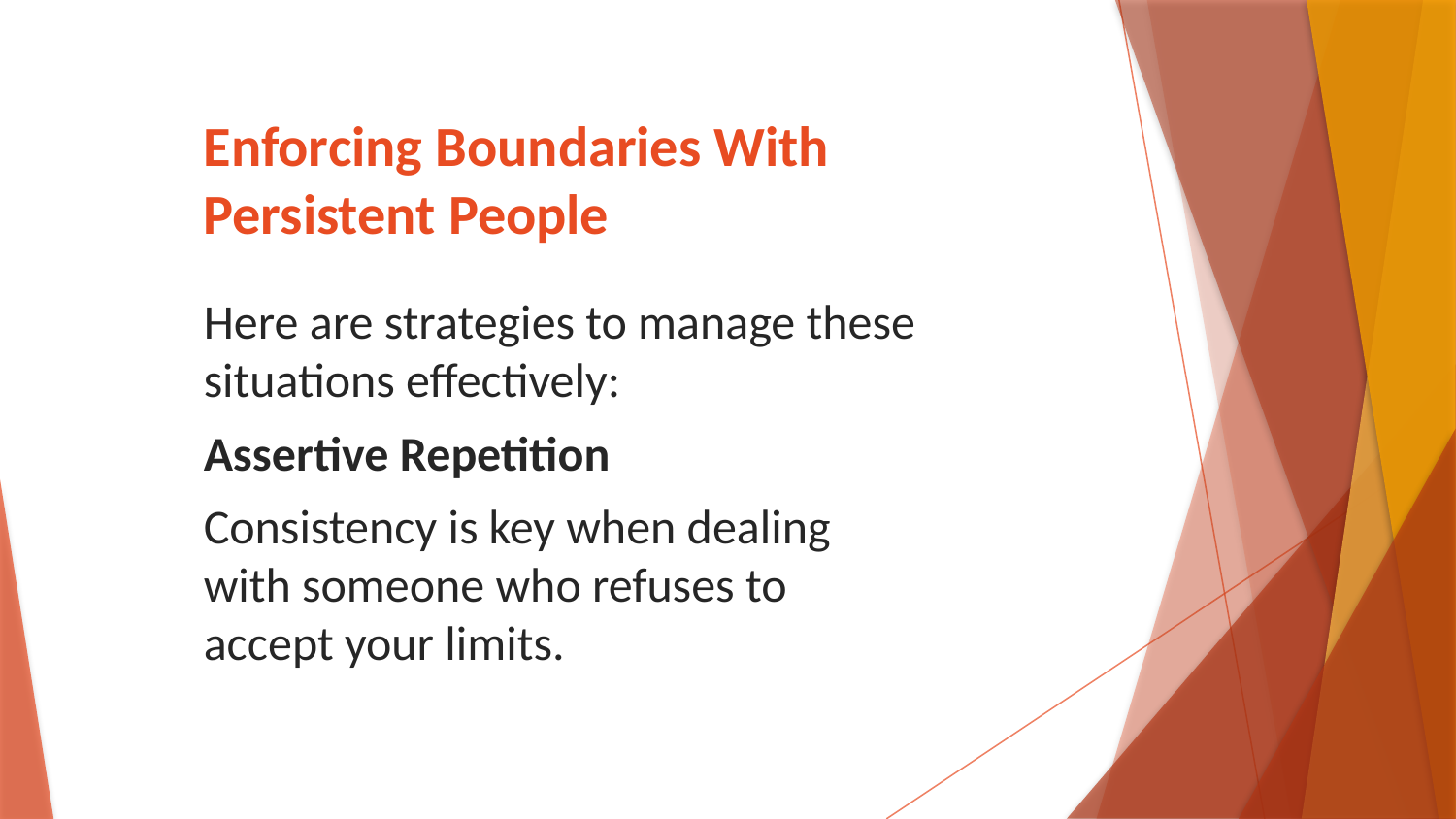

# Enforcing Boundaries With Persistent People
Here are strategies to manage these situations effectively:
Assertive Repetition
Consistency is key when dealing with someone who refuses to accept your limits.